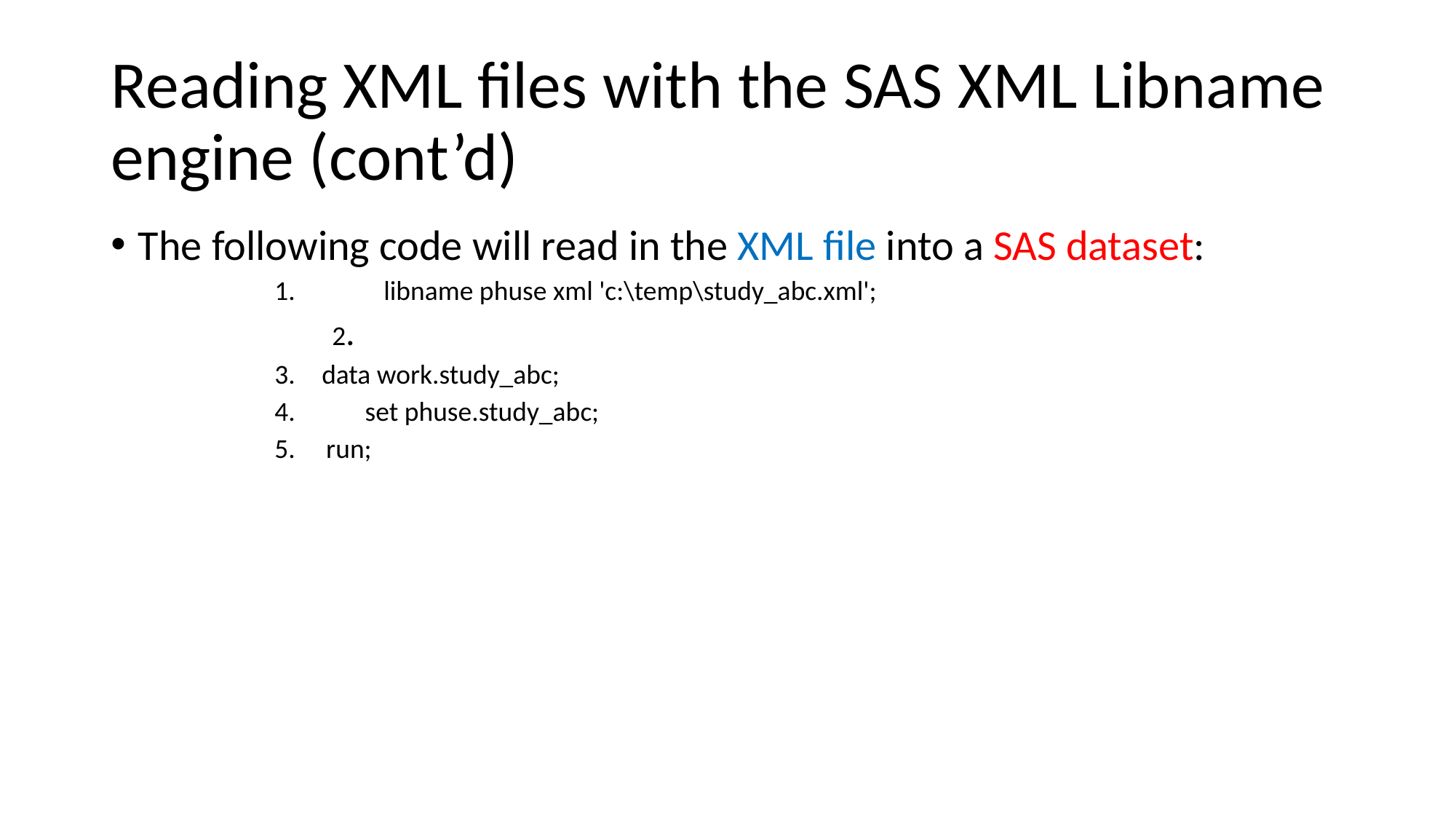

# Reading XML files with the SAS XML Libname engine (cont’d)
The following code will read in the XML file into a SAS dataset:
1.	libname phuse xml 'c:\temp\study_abc.xml';
	       2.
 data work.study_abc;
        set phuse.study_abc;
5.     run;